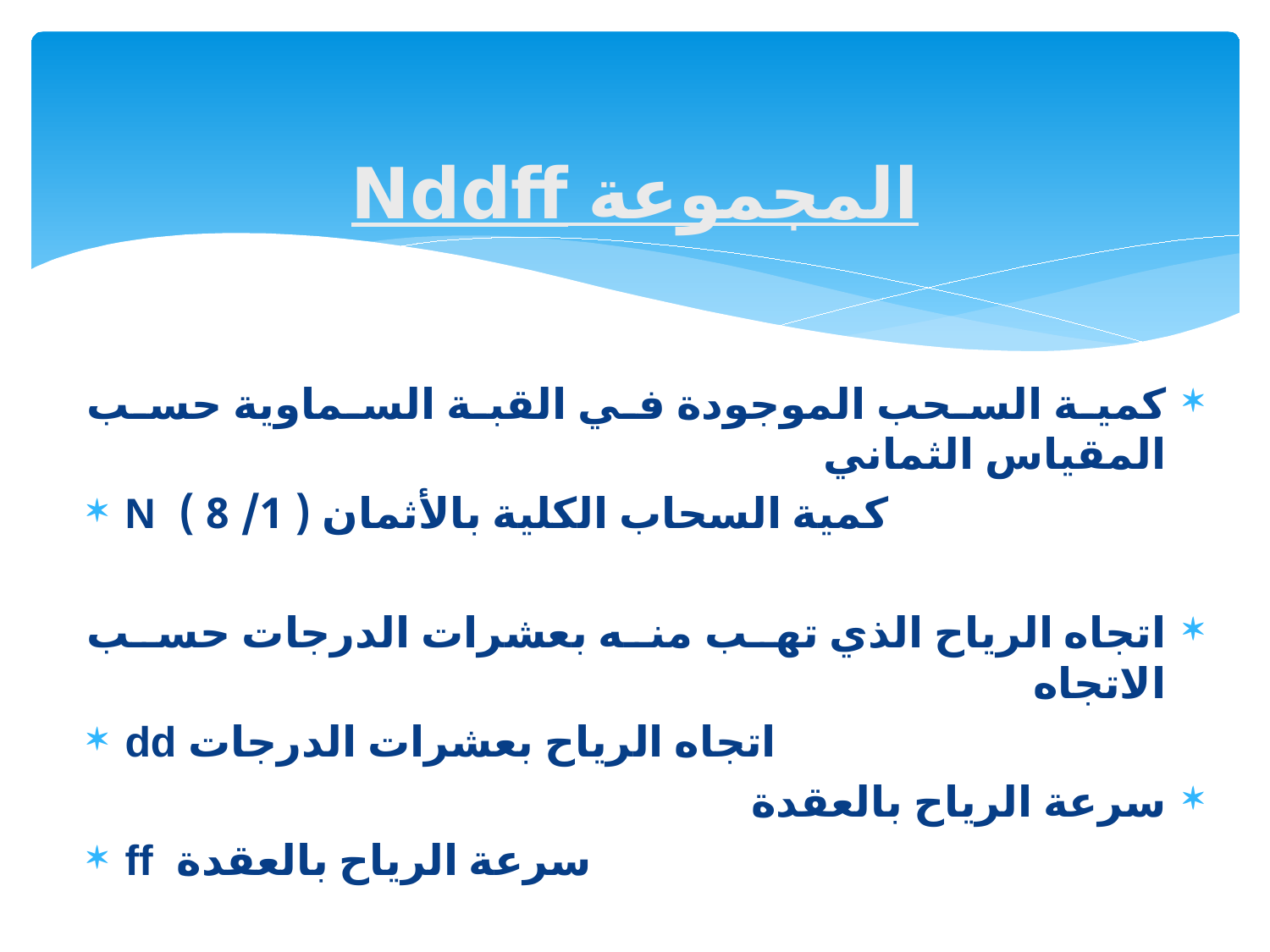

# المجموعة Nddff
كمية السحب الموجودة في القبة السماوية حسب المقياس الثماني
N  كمية السحاب الكلية بالأثمان ( 1/ 8 )

اتجاه الرياح الذي تهب منه بعشرات الدرجات حسب الاتجاه
dd اتجاه الرياح بعشرات الدرجات
سرعة الرياح بالعقدة
ff  سرعة الرياح بالعقدة